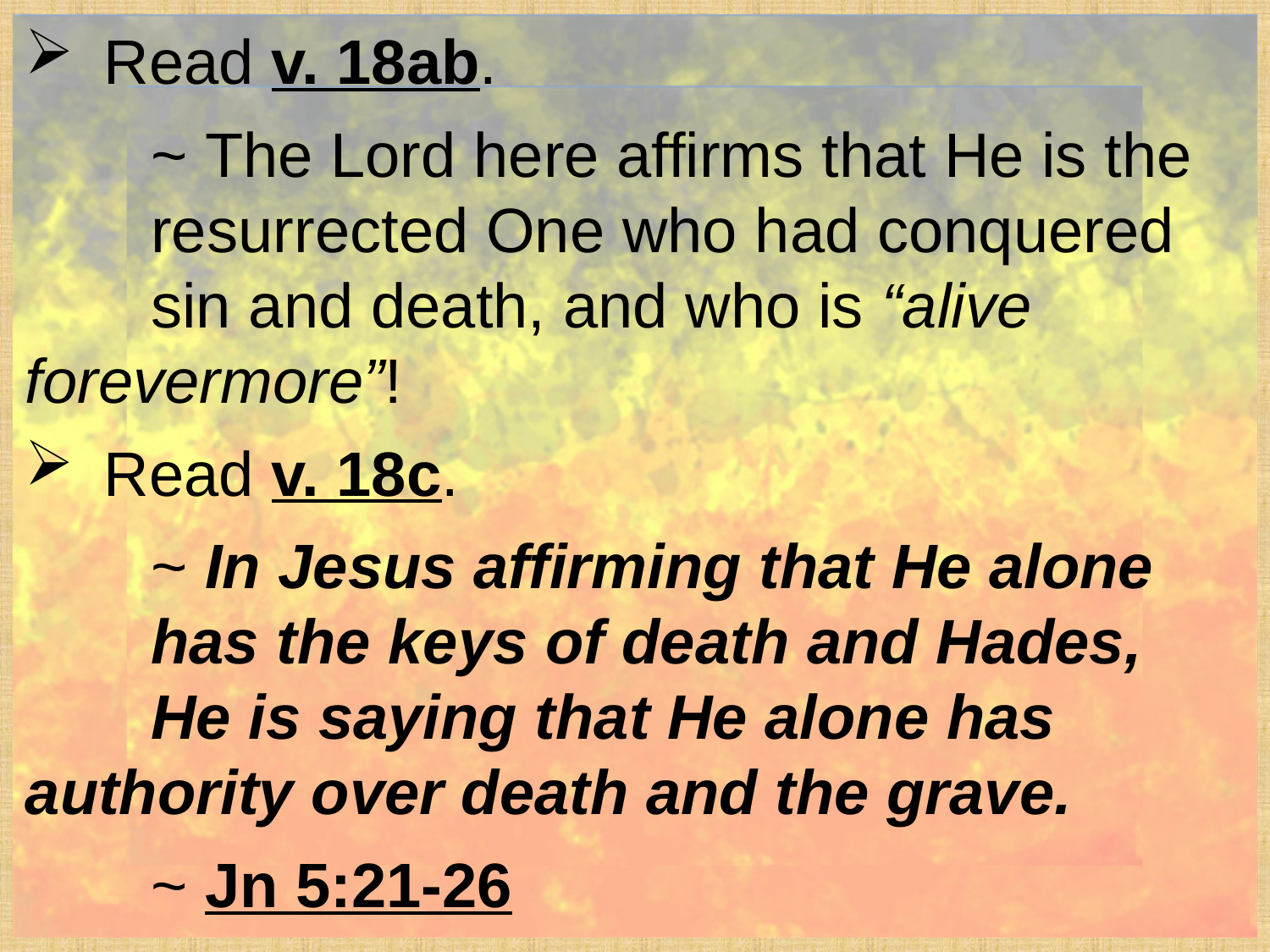

Read v. 18ab.
	~ The Lord here affirms that He is the 		resurrected One who had conquered 		sin and death, and who is “alive 			forevermore”!
Read v. 18c.
	~ In Jesus affirming that He alone 			has the keys of death and Hades, 		He is saying that He alone has 			authority over death and the grave.
	~ Jn 5:21-26